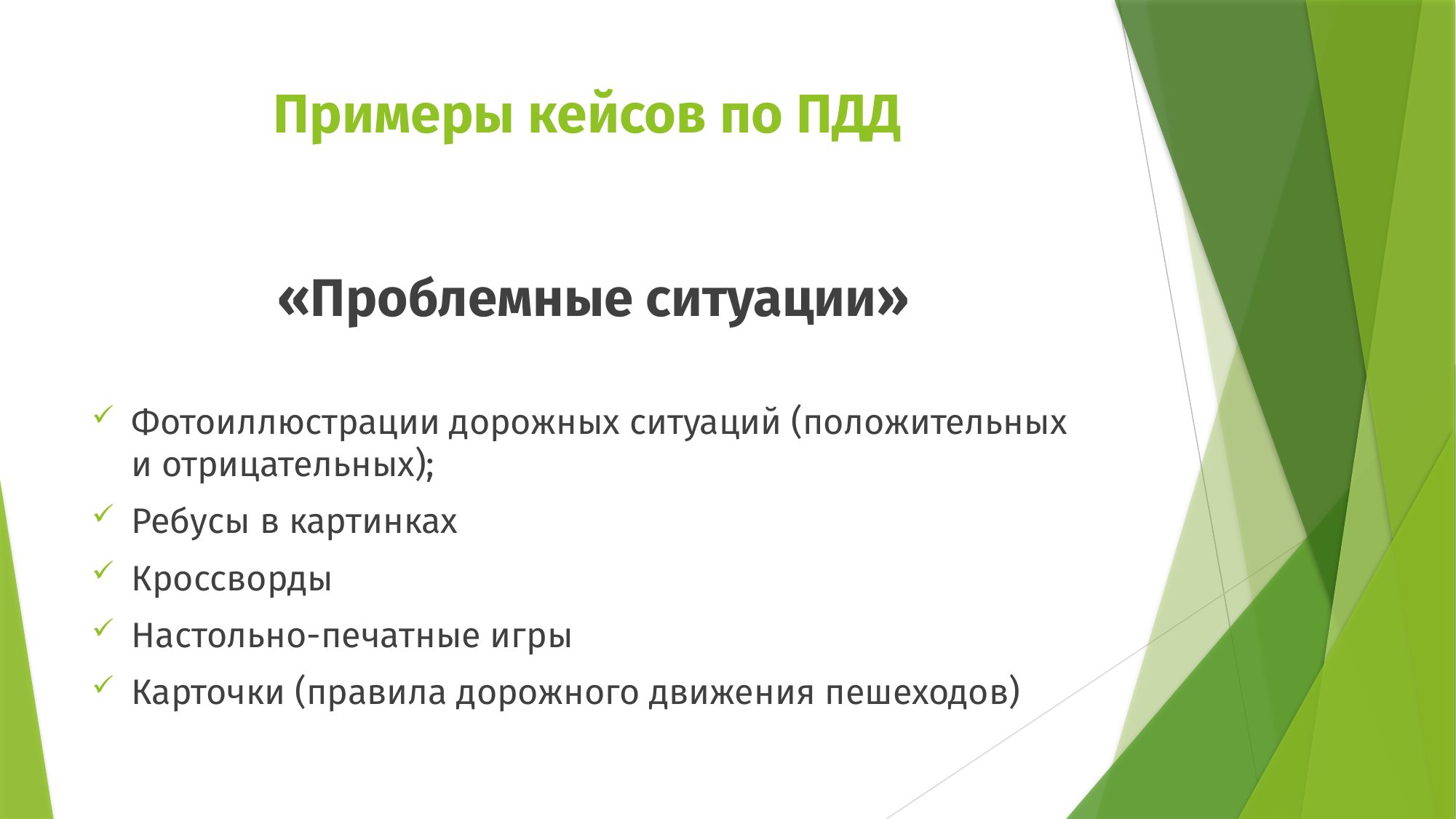

# Примеры кейсов по ПДД
«Проблемные ситуации»

Фотоиллюстрации дорожных ситуаций (положительных и отрицательных);
Ребусы в картинках
Кроссворды
Настольно-печатные игры
Карточки (правила дорожного движения пешеходов)